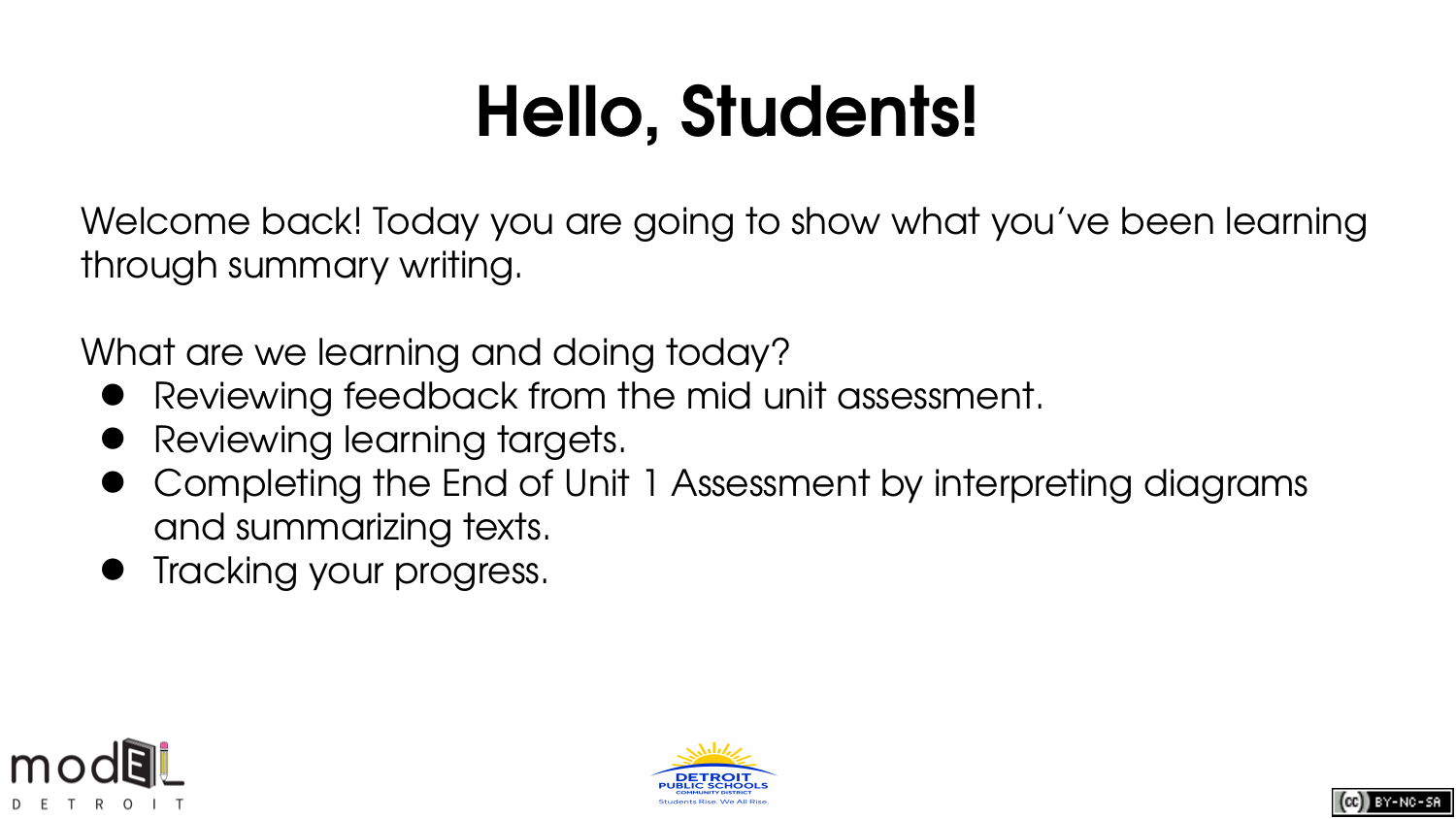

# Hello, Students!
Welcome back! Today you are going to show what you’ve been learning through summary writing.

What are we learning and doing today?
Reviewing feedback from the mid unit assessment.
Reviewing learning targets.
Completing the End of Unit 1 Assessment by interpreting diagrams and summarizing texts.
Tracking your progress.